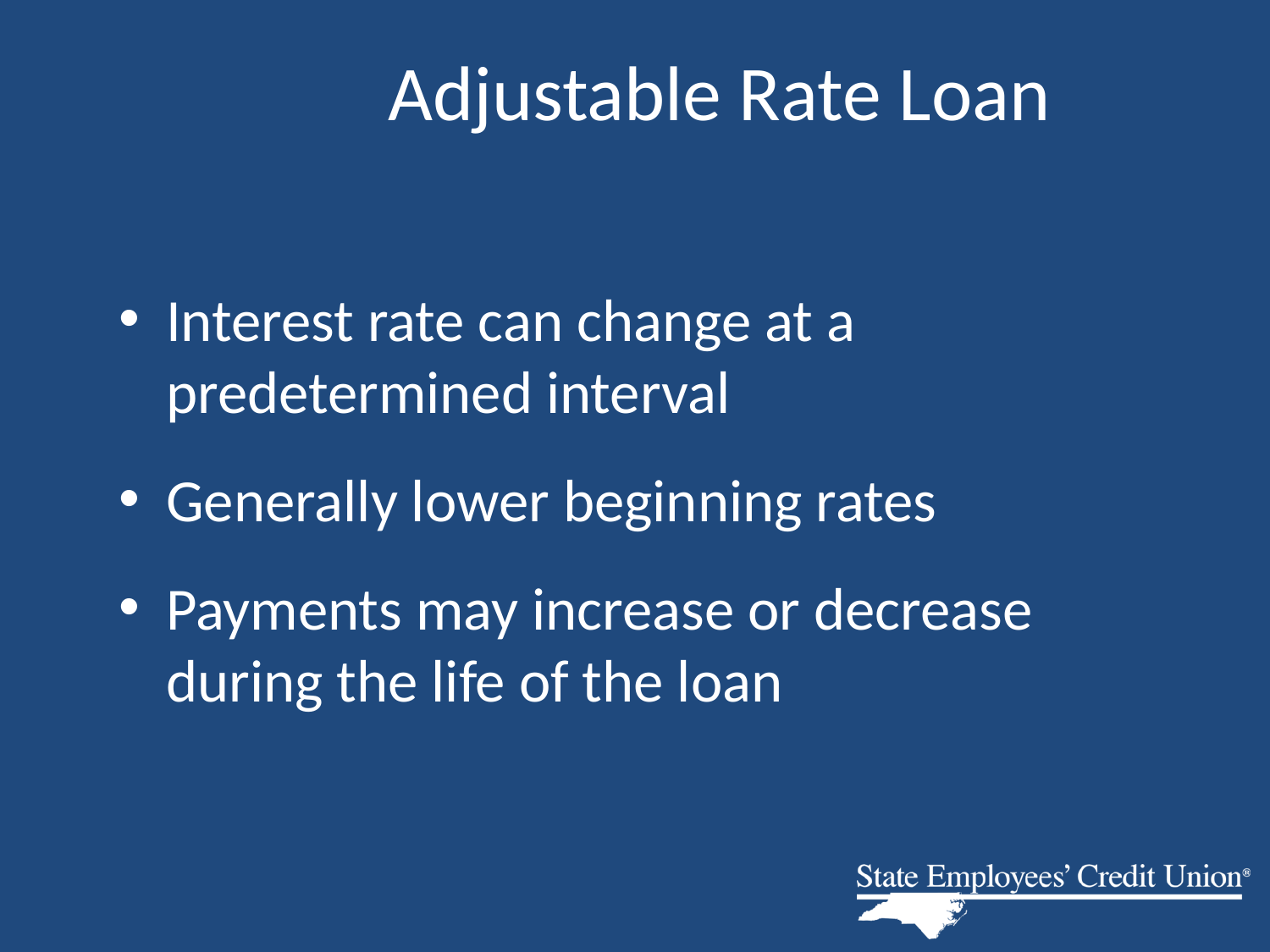

# Adjustable Rate Loan
Interest rate can change at a predetermined interval

Generally lower beginning rates

Payments may increase or decrease during the life of the loan